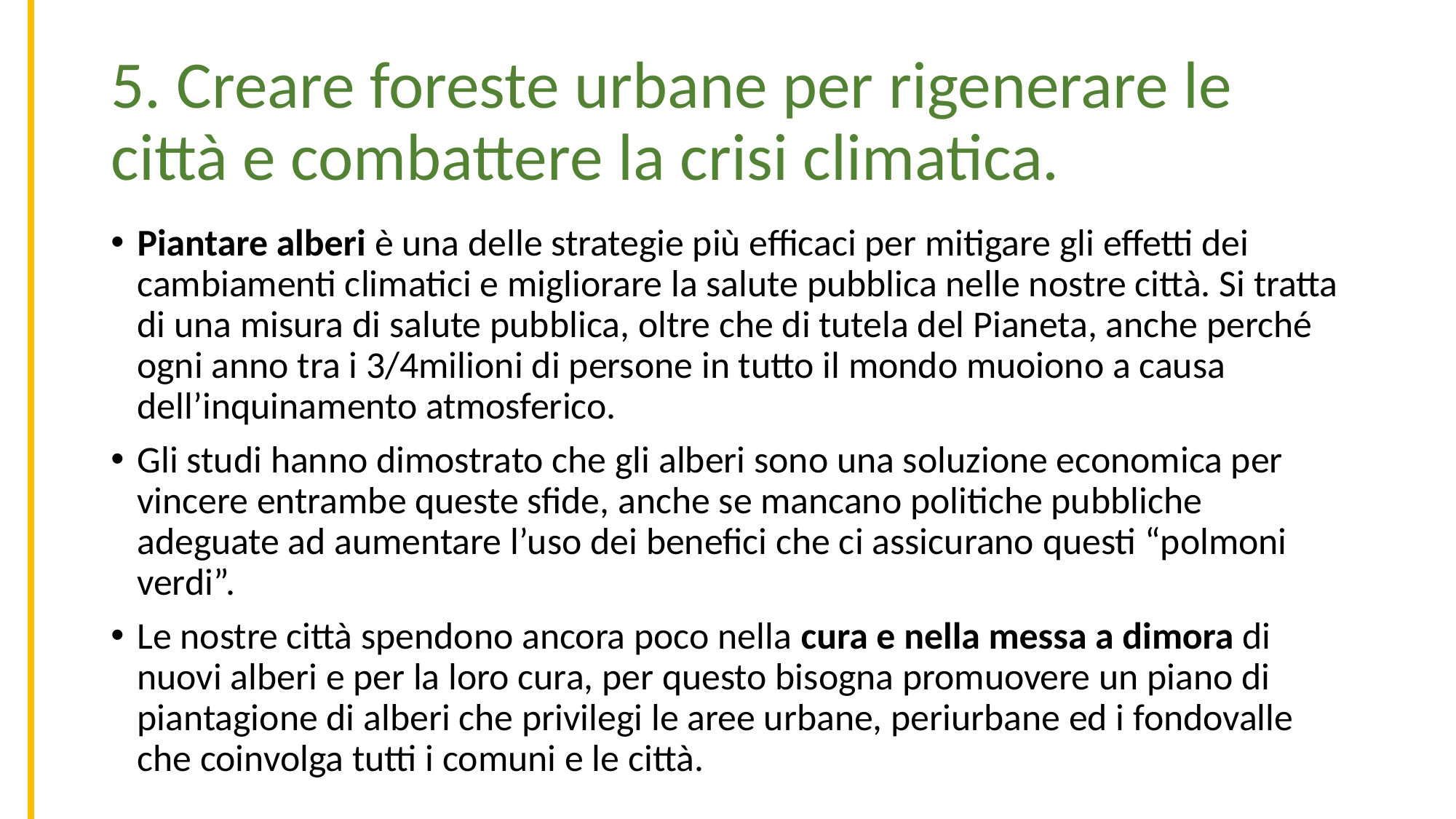

5. Creare foreste urbane per rigenerare le città e combattere la crisi climatica.
Piantare alberi è una delle strategie più efficaci per mitigare gli effetti dei cambiamenti climatici e migliorare la salute pubblica nelle nostre città. Si tratta di una misura di salute pubblica, oltre che di tutela del Pianeta, anche perché ogni anno tra i 3/4milioni di persone in tutto il mondo muoiono a causa dell’inquinamento atmosferico.
Gli studi hanno dimostrato che gli alberi sono una soluzione economica per vincere entrambe queste sfide, anche se mancano politiche pubbliche adeguate ad aumentare l’uso dei benefici che ci assicurano questi “polmoni verdi”.
Le nostre città spendono ancora poco nella cura e nella messa a dimora di nuovi alberi e per la loro cura, per questo bisogna promuovere un piano di piantagione di alberi che privilegi le aree urbane, periurbane ed i fondovalle che coinvolga tutti i comuni e le città.